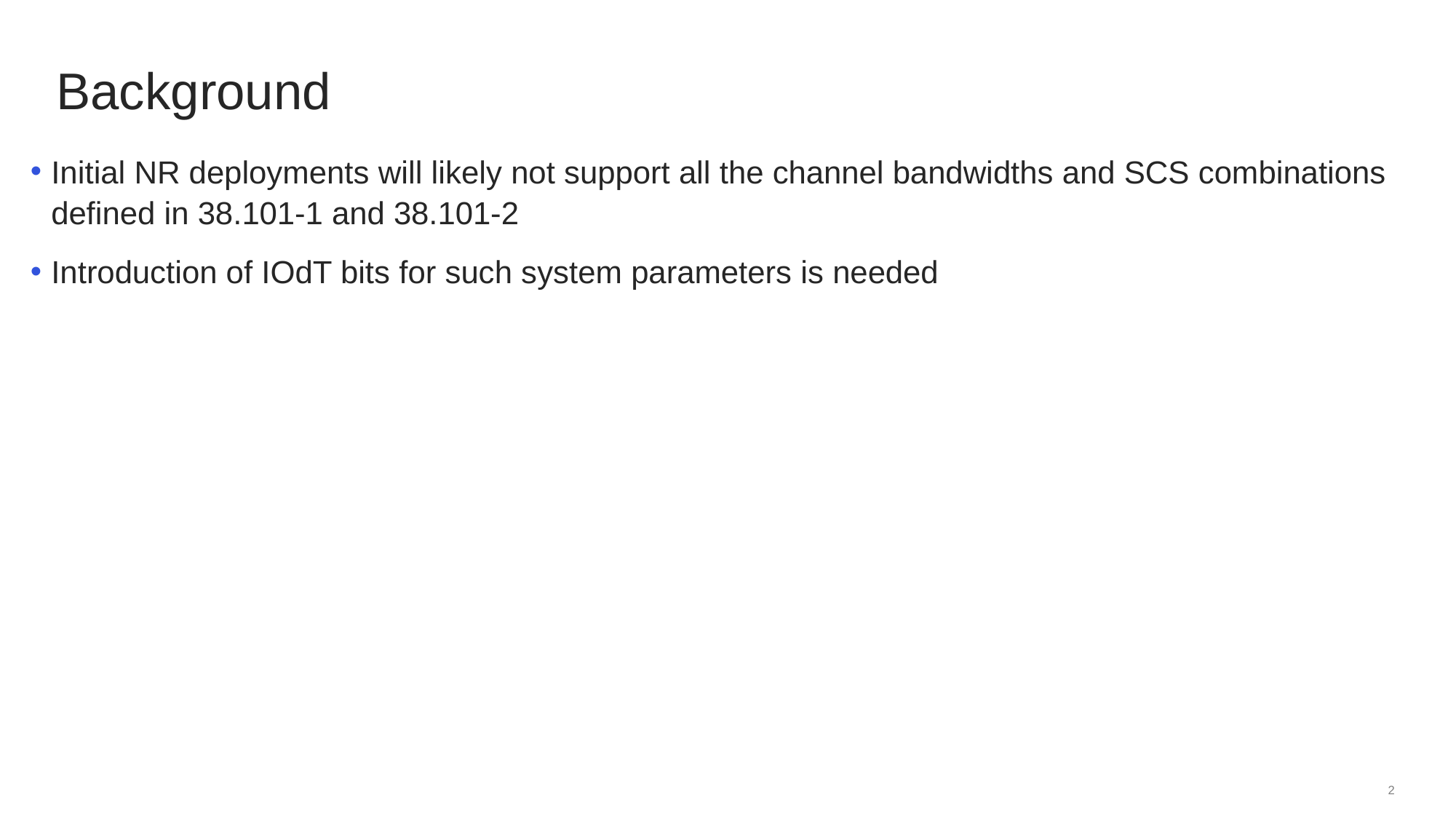

# Background
Initial NR deployments will likely not support all the channel bandwidths and SCS combinations defined in 38.101-1 and 38.101-2
Introduction of IOdT bits for such system parameters is needed